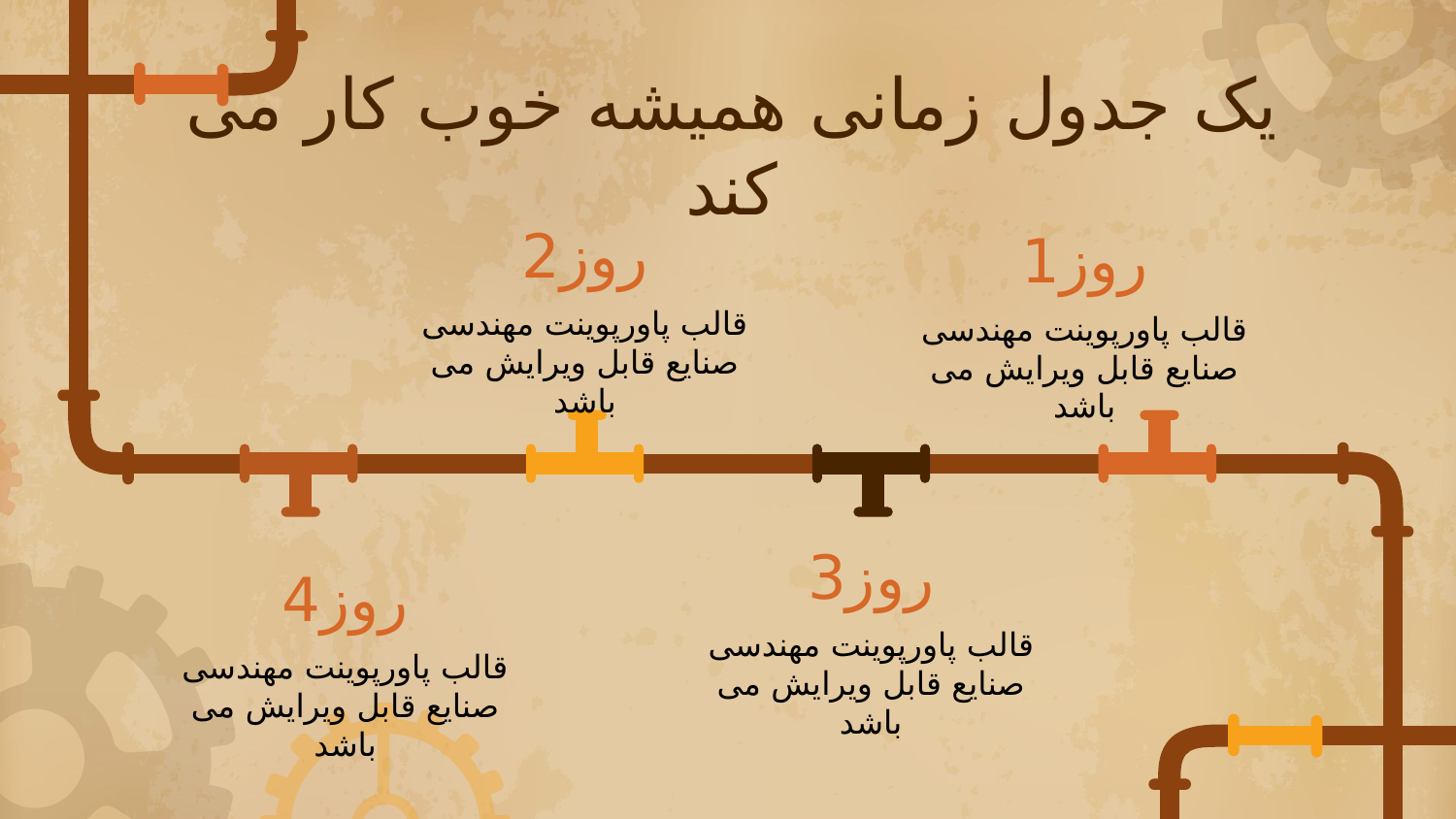

# یک جدول زمانی همیشه خوب کار می کند
روز2
روز1
قالب پاورپوینت مهندسی صنایع قابل ویرایش می باشد
قالب پاورپوینت مهندسی صنایع قابل ویرایش می باشد

روز3
روز4
قالب پاورپوینت مهندسی صنایع قابل ویرایش می باشد
قالب پاورپوینت مهندسی صنایع قابل ویرایش می باشد